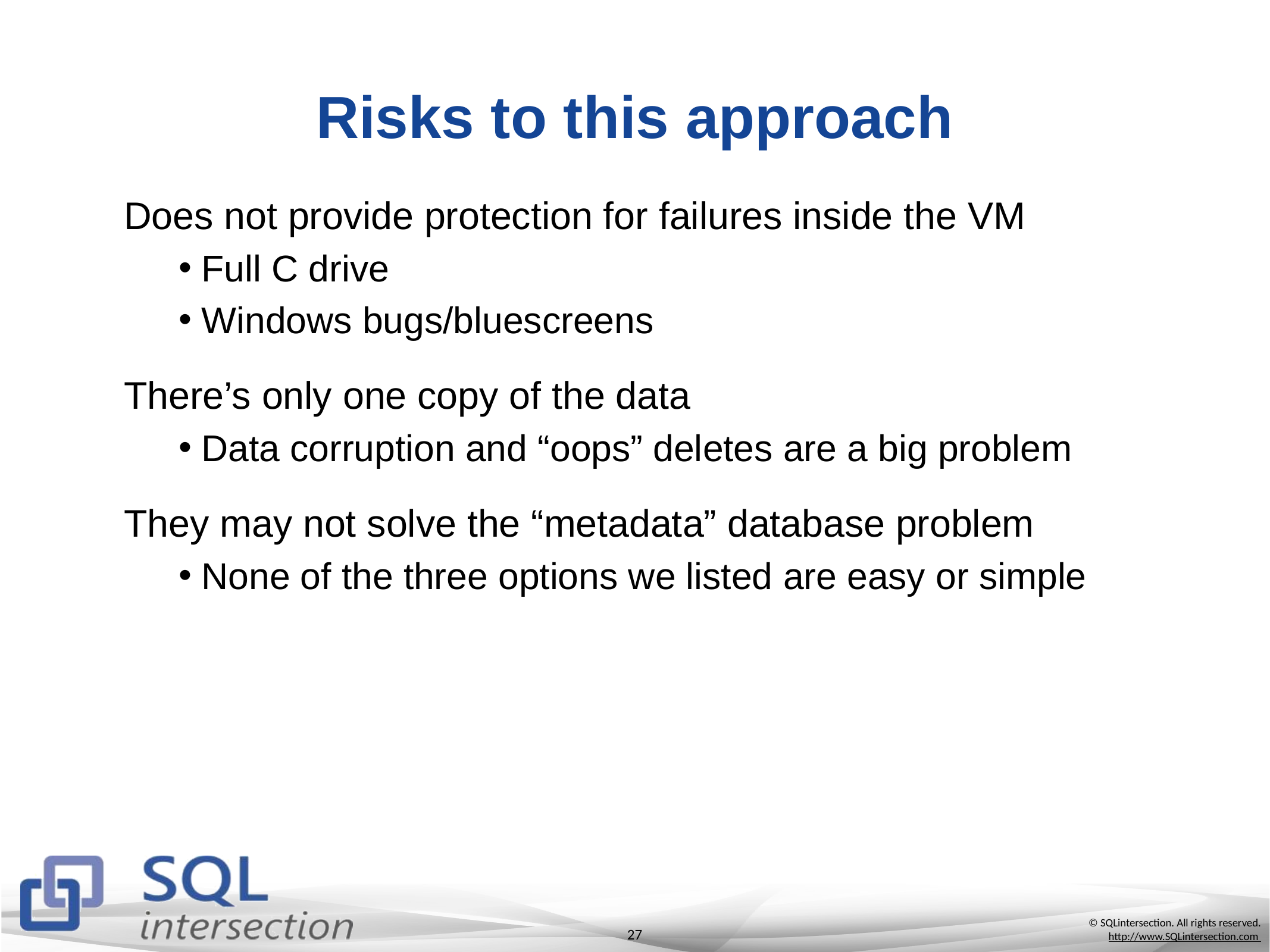

# Risks to this approach
Does not provide protection for failures inside the VM
Full C drive
Windows bugs/bluescreens
There’s only one copy of the data
Data corruption and “oops” deletes are a big problem
They may not solve the “metadata” database problem
None of the three options we listed are easy or simple